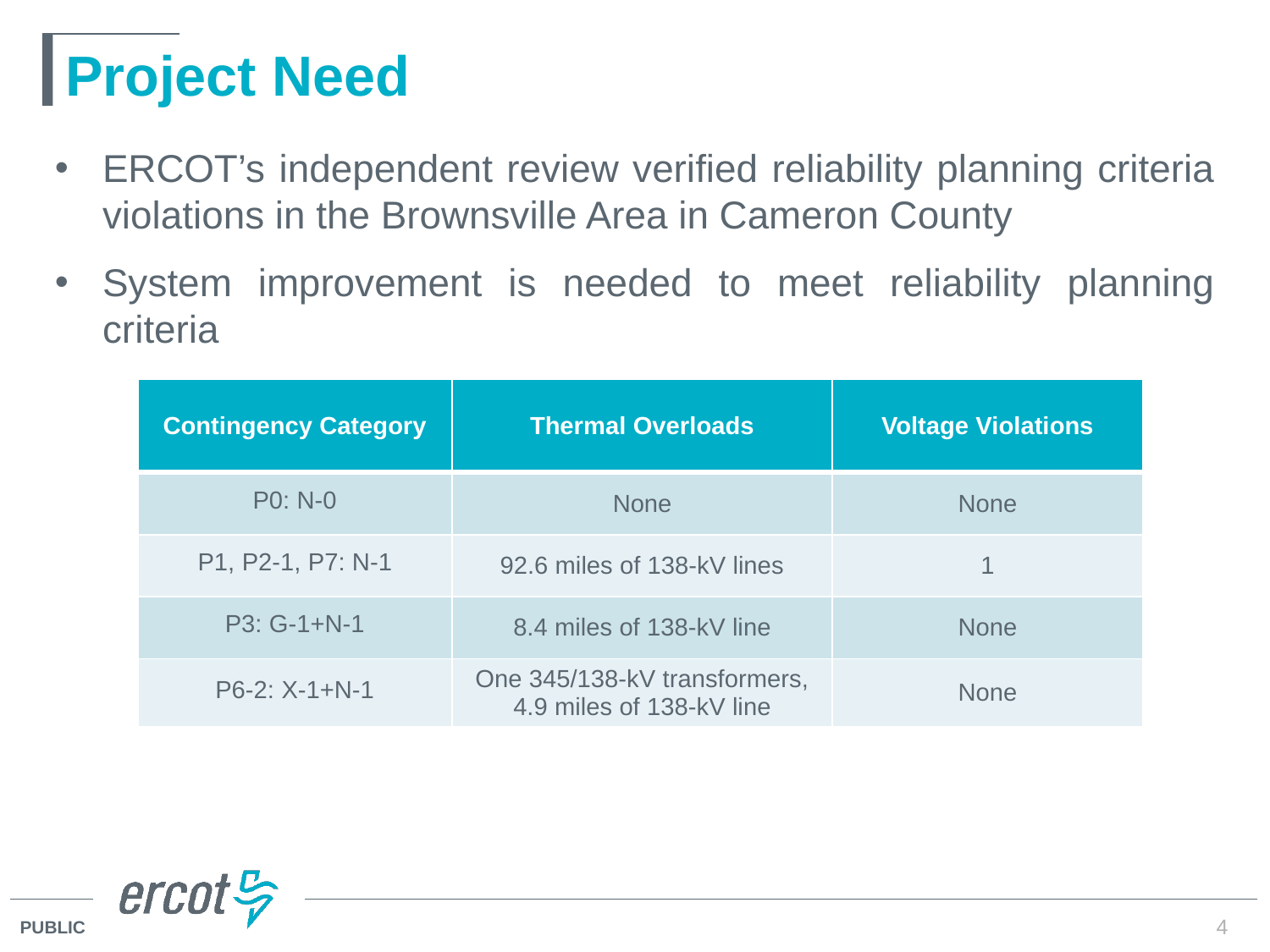

# Project Need
ERCOT’s independent review verified reliability planning criteria violations in the Brownsville Area in Cameron County
System improvement is needed to meet reliability planning criteria
| Contingency Category | Thermal Overloads | Voltage Violations |
| --- | --- | --- |
| P0: N-0 | None | None |
| P1, P2-1, P7: N-1 | 92.6 miles of 138-kV lines | 1 |
| P3: G-1+N-1 | 8.4 miles of 138-kV line | None |
| P6-2: X-1+N-1 | One 345/138-kV transformers, 4.9 miles of 138-kV line | None |
4